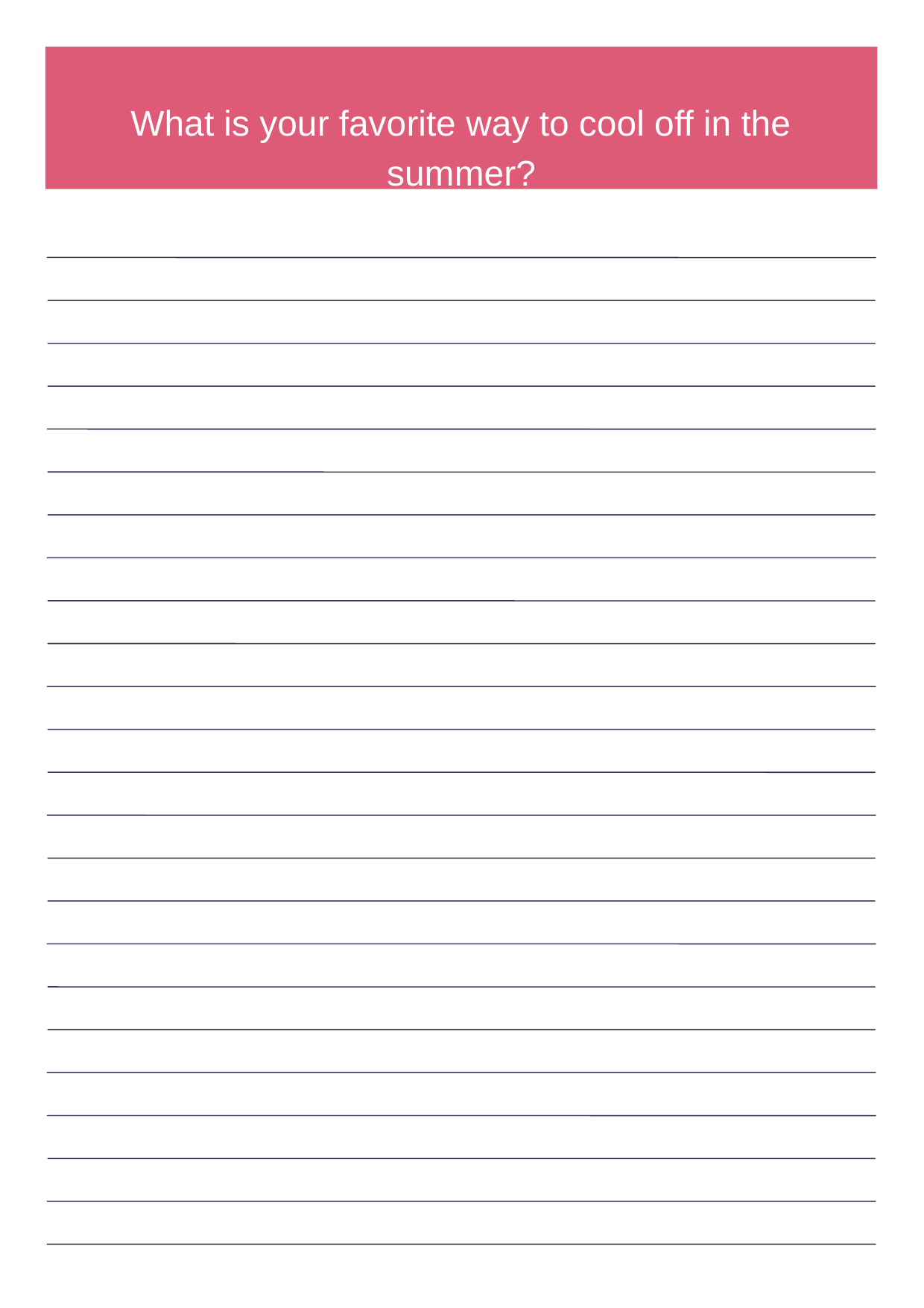

What is your favorite way to cool off in the summer?